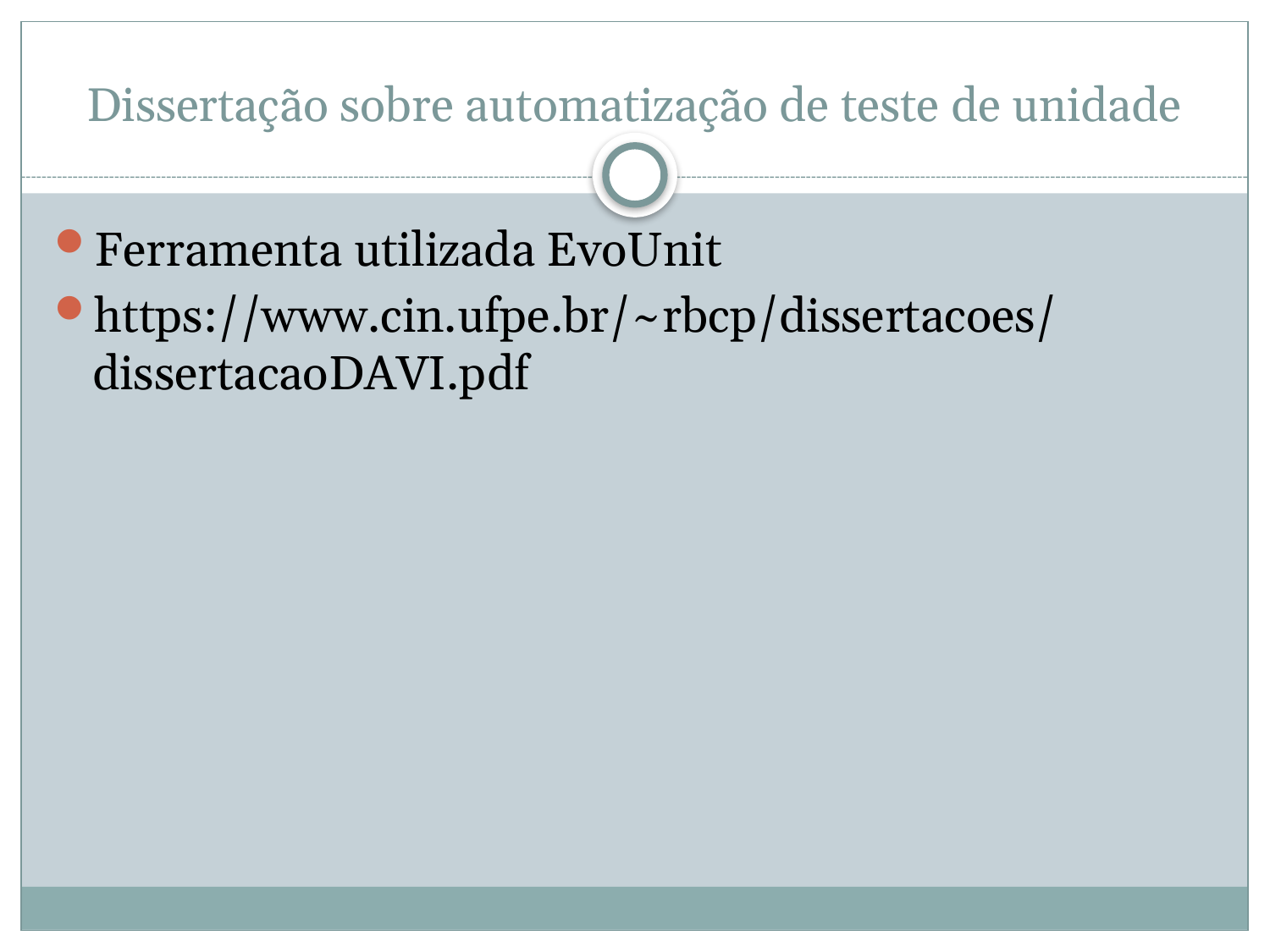

# Dissertação sobre automatização de teste de unidade
Ferramenta utilizada EvoUnit
https://www.cin.ufpe.br/~rbcp/dissertacoes/dissertacaoDAVI.pdf